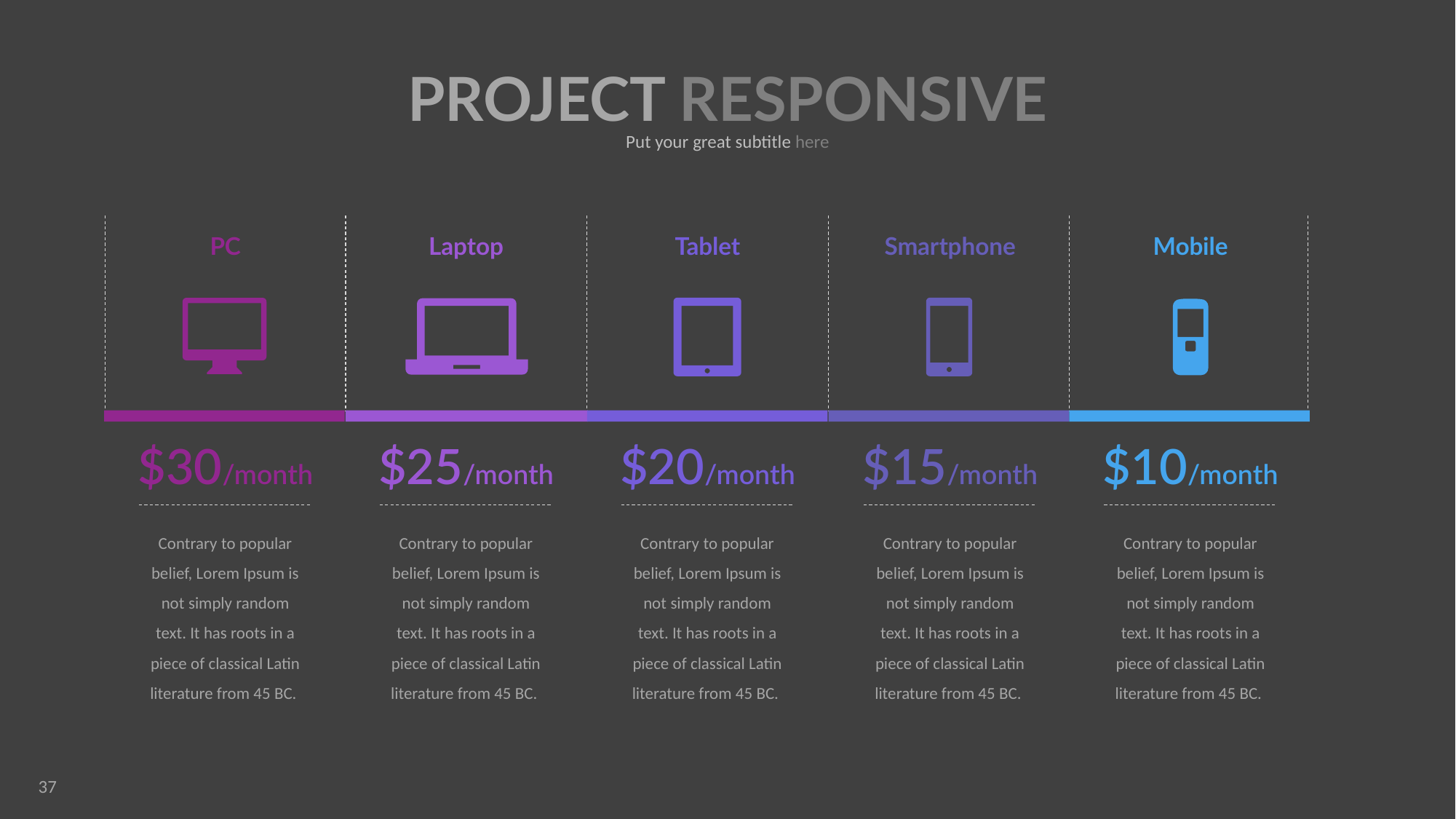

PROJECT RESPONSIVE
Put your great subtitle here
PC
Laptop
Tablet
Smartphone
Mobile

$30/month
$25/month
$20/month
$15/month
$10/month
Contrary to popular belief, Lorem Ipsum is not simply random text. It has roots in a piece of classical Latin literature from 45 BC.
Contrary to popular belief, Lorem Ipsum is not simply random text. It has roots in a piece of classical Latin literature from 45 BC.
Contrary to popular belief, Lorem Ipsum is not simply random text. It has roots in a piece of classical Latin literature from 45 BC.
Contrary to popular belief, Lorem Ipsum is not simply random text. It has roots in a piece of classical Latin literature from 45 BC.
Contrary to popular belief, Lorem Ipsum is not simply random text. It has roots in a piece of classical Latin literature from 45 BC.
37